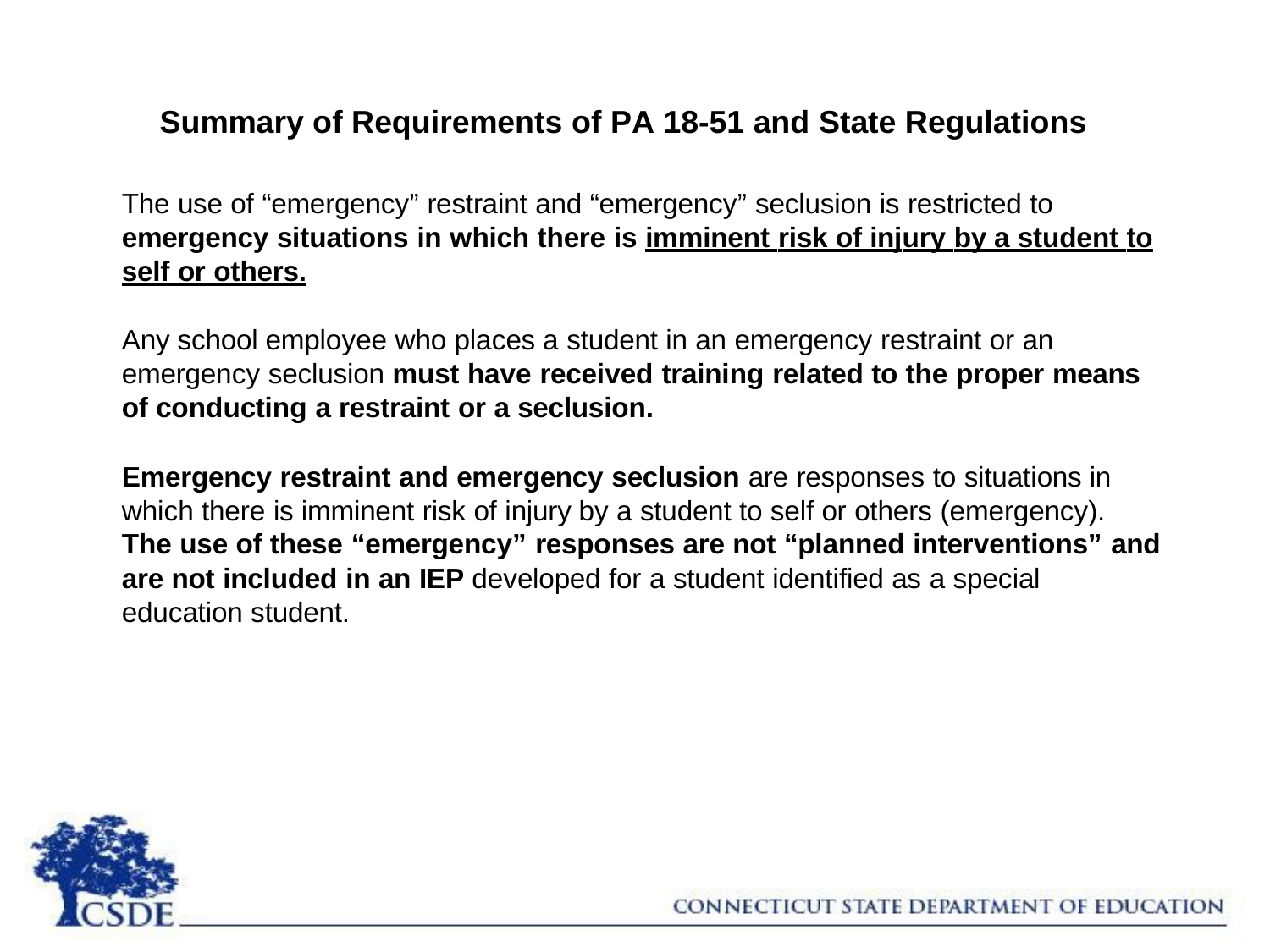

# Summary of Requirements of PA 18-51 and State Regulations
The use of “emergency” restraint and “emergency” seclusion is restricted to emergency situations in which there is imminent risk of injury by a student to self or others.

Any school employee who places a student in an emergency restraint or an emergency seclusion must have received training related to the proper means of conducting a restraint or a seclusion.

Emergency restraint and emergency seclusion are responses to situations in which there is imminent risk of injury by a student to self or others (emergency).  The use of these “emergency” responses are not “planned interventions” and are not included in an IEP developed for a student identified as a special education student.